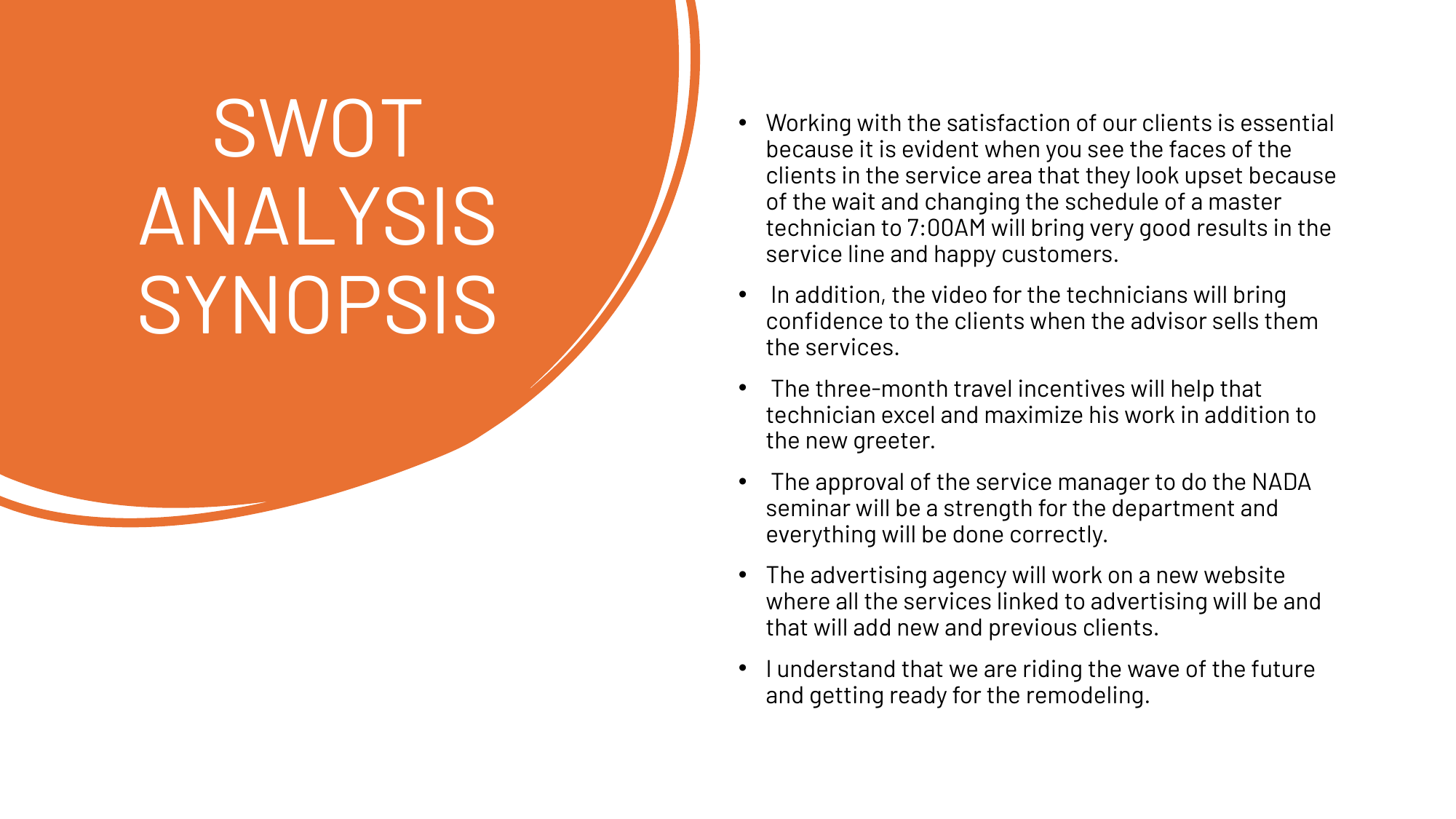

# SWOT ANALYSIS SYNOPSIS
Working with the satisfaction of our clients is essential because it is evident when you see the faces of the clients in the service area that they look upset because of the wait and changing the schedule of a master technician to 7:00AM will bring very good results in the service line and happy customers.
 In addition, the video for the technicians will bring confidence to the clients when the advisor sells them the services.
 The three-month travel incentives will help that technician excel and maximize his work in addition to the new greeter.
 The approval of the service manager to do the NADA seminar will be a strength for the department and everything will be done correctly.
The advertising agency will work on a new website where all the services linked to advertising will be and that will add new and previous clients.
I understand that we are riding the wave of the future and getting ready for the remodeling.